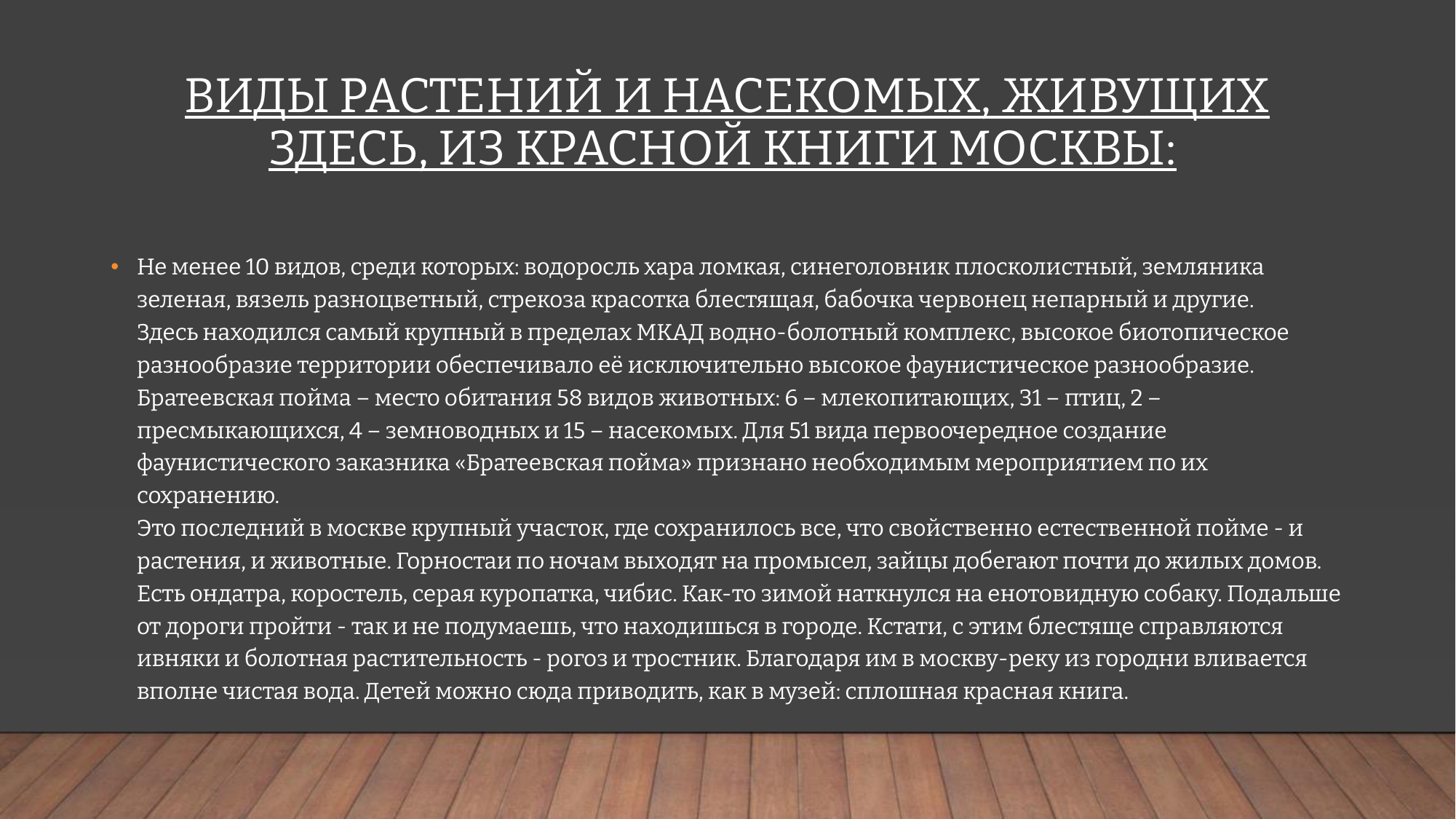

# Виды растений и насекомых, живущих здесь, из красной книги Москвы:
Не менее 10 видов, среди которых: водоросль хара ломкая, синеголовник плосколистный, земляника зеленая, вязель разноцветный, стрекоза красотка блестящая, бабочка червонец непарный и другие.
Здесь находился самый крупный в пределах МКАД водно-болотный комплекс, высокое биотопическое разнообразие территории обеспечивало её исключительно высокое фаунистическое разнообразие. Братеевская пойма – место обитания 58 видов животных: 6 – млекопитающих, 31 – птиц, 2 – пресмыкающихся, 4 – земноводных и 15 – насекомых. Для 51 вида первоочередное создание фаунистического заказника «Братеевская пойма» признано необходимым мероприятием по их сохранению.
Это последний в москве крупный участок, где сохранилось все, что свойственно естественной пойме - и растения, и животные. Горностаи по ночам выходят на промысел, зайцы добегают почти до жилых домов. Есть ондатра, коростель, серая куропатка, чибис. Как-то зимой наткнулся на енотовидную собаку. Подальше от дороги пройти - так и не подумаешь, что находишься в городе. Кстати, с этим блестяще справляются ивняки и болотная растительность - рогоз и тростник. Благодаря им в москву-реку из городни вливается вполне чистая вода. Детей можно сюда приводить, как в музей: сплошная красная книга.